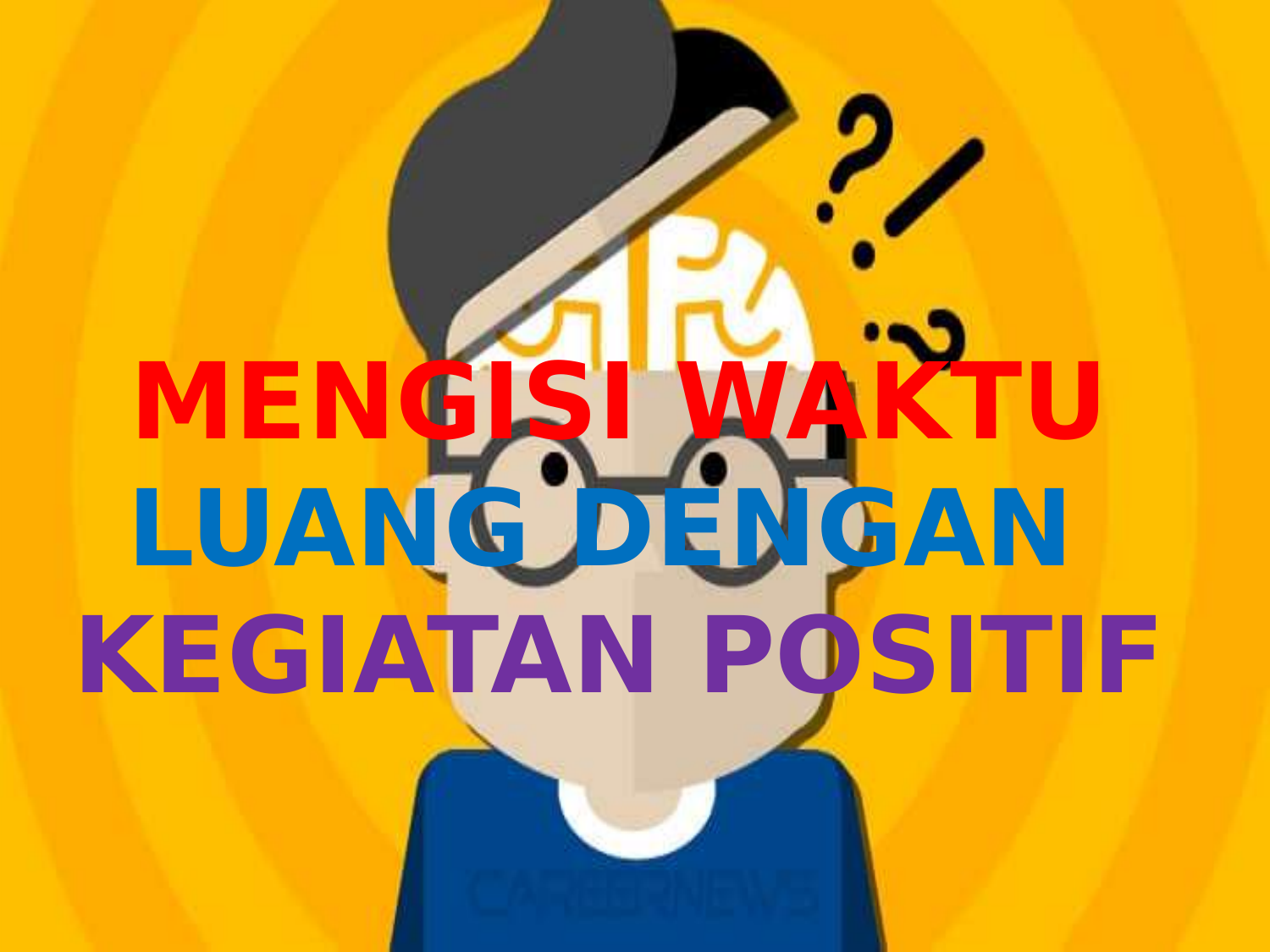

# MENGISI WAKTU LUANG DENGAN KEGIATAN POSITIF